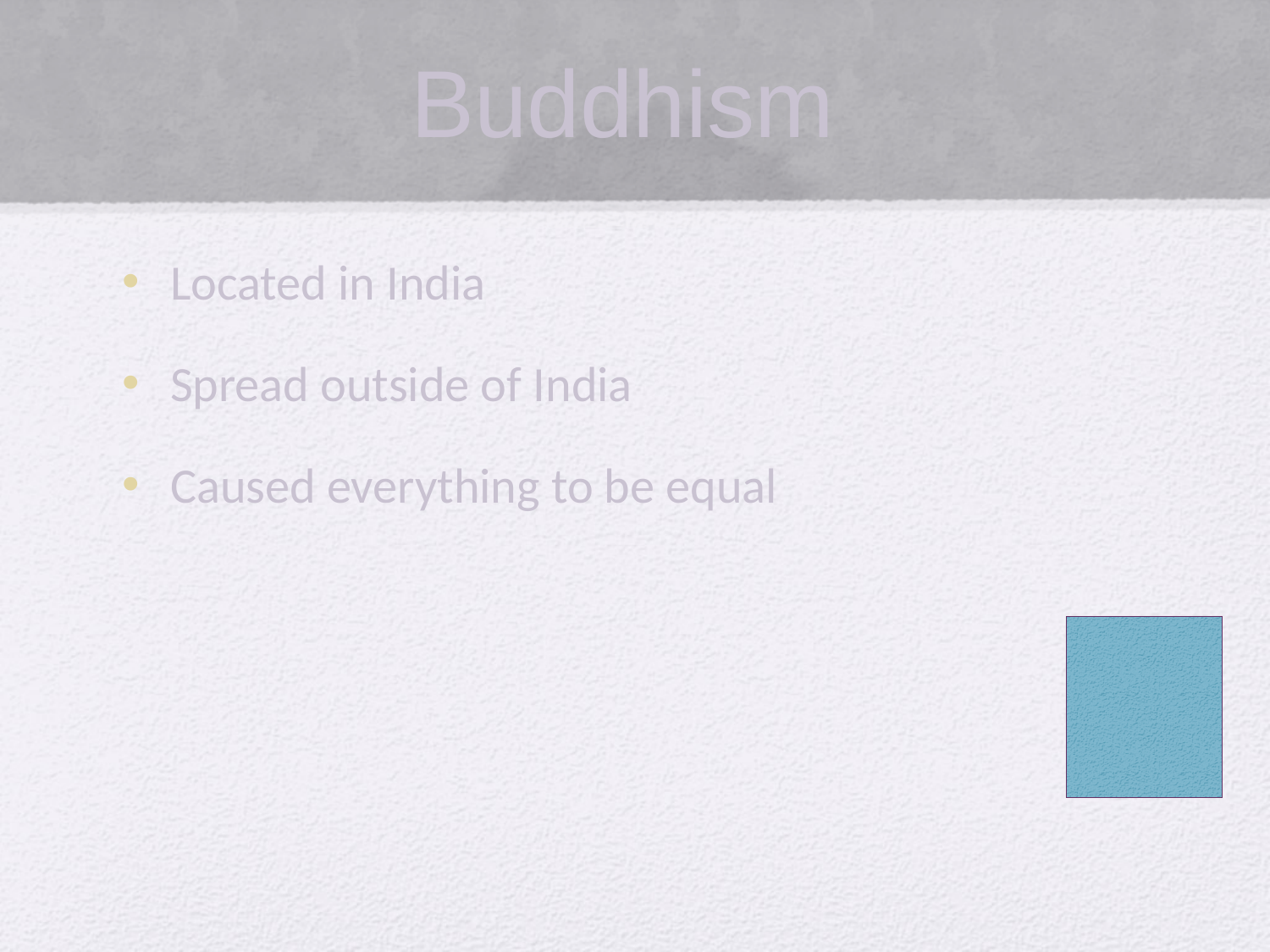

# Buddhism
Located in India
Spread outside of India
Caused everything to be equal